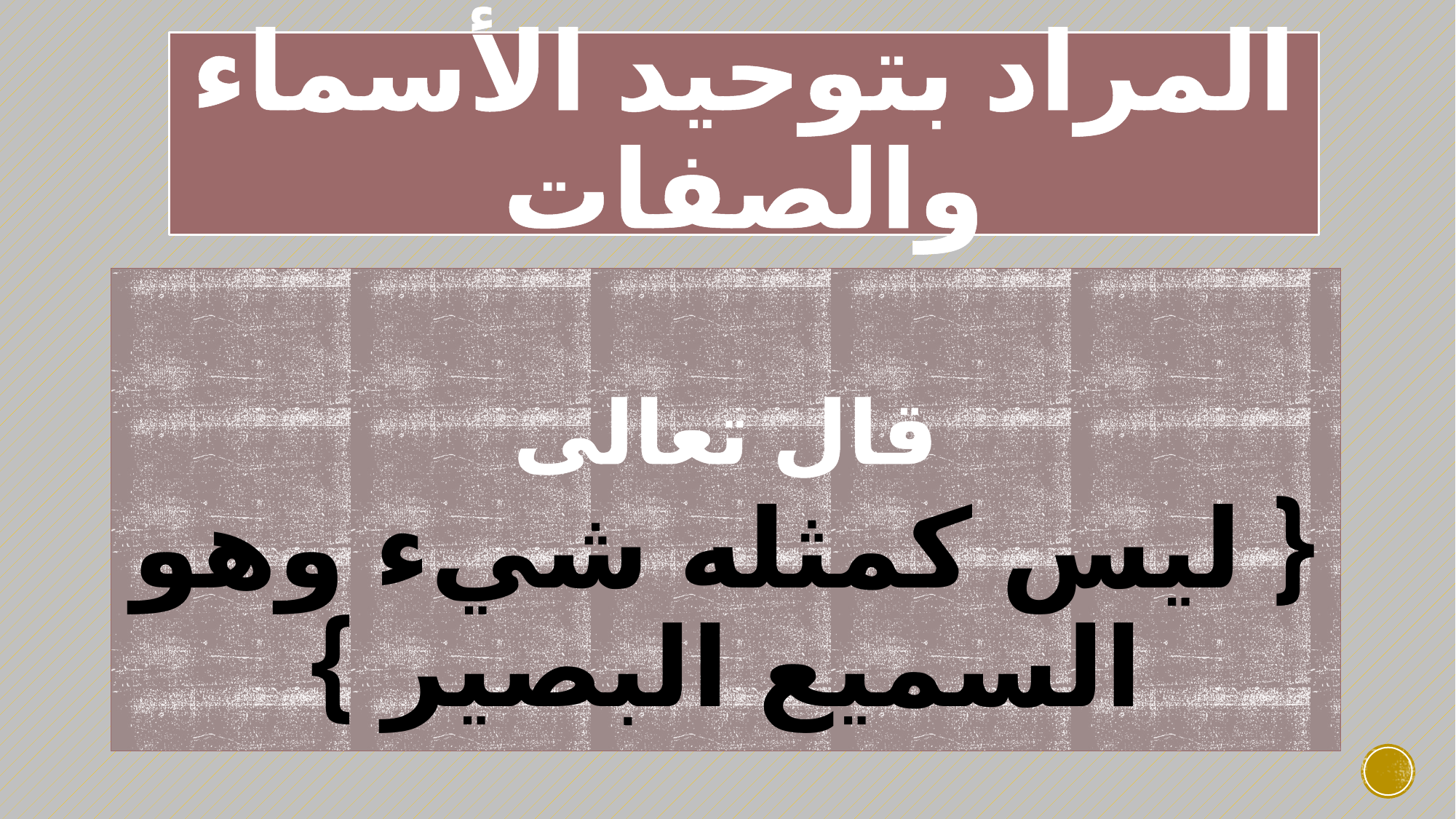

# المراد بتوحيد الأسماء والصفات

قال تعالى
{ ليس كمثله شيء وهو السميع البصير }